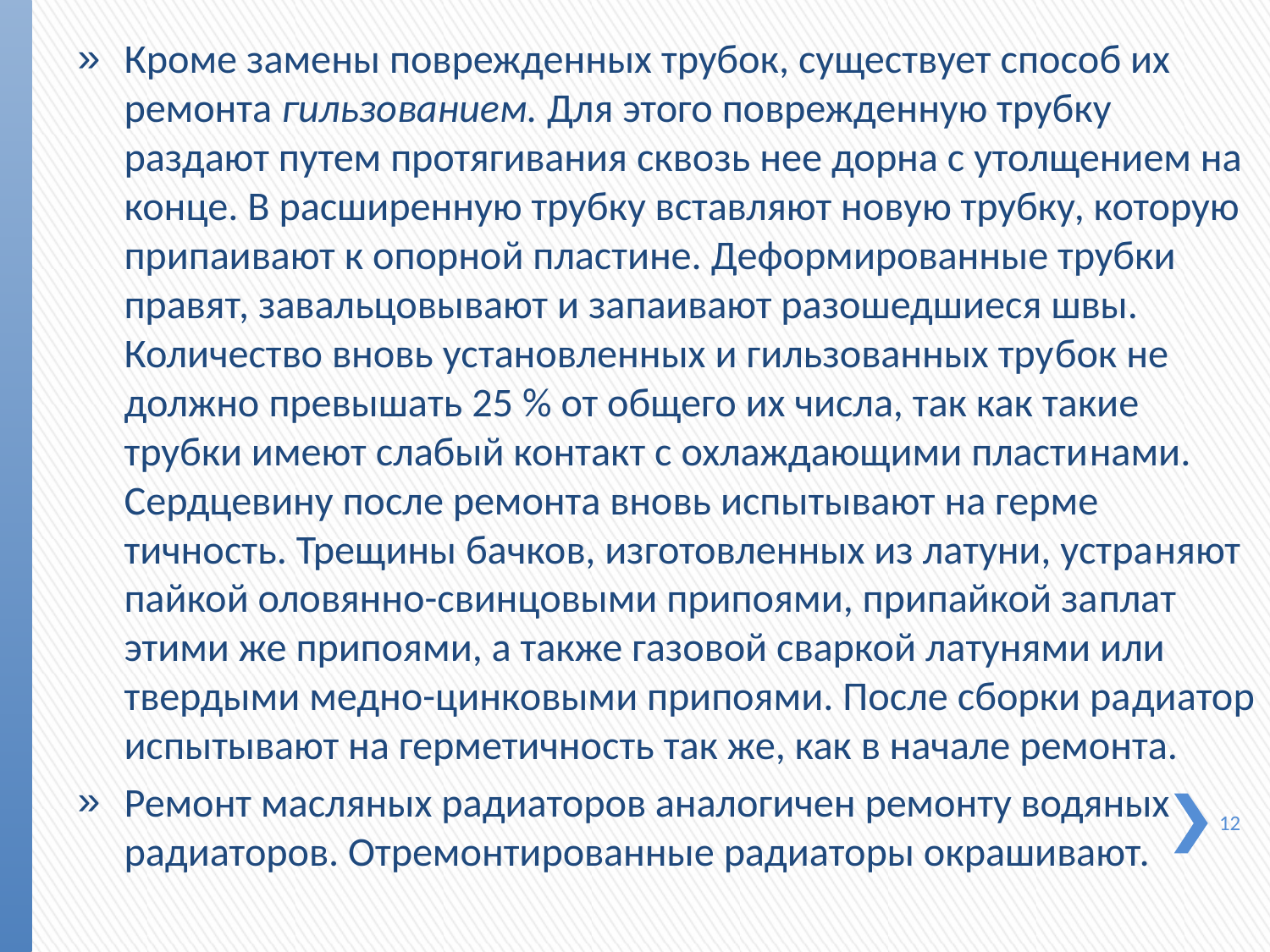

Кроме замены поврежденных трубок, существует способ их ремонта гильзованием. Для этого поврежденную трубку раздают путем протягивания сквозь нее дорна с утолщением на конце. В расширенную трубку вставляют новую трубку, которую припаивают к опорной пластине. Деформированные трубки правят, завальцовывают и запаивают разошедшиеся швы. Количество вновь установленных и гильзованных тру­бок не должно превышать 25 % от общего их числа, так как такие трубки имеют слабый контакт с охлаждающими пласти­нами. Сердцевину после ремонта вновь испытывают на герме­тичность. Трещины бачков, изготовленных из латуни, устра­няют пайкой оловянно-свинцовыми припоями, припайкой за­плат этими же припоями, а также газовой сваркой латунями или твердыми медно-цинковыми припоями. После сборки ра­диатор испытывают на герметичность так же, как в начале ремонта.
Ремонт масляных радиаторов аналогичен ремонту водяных радиаторов. Отремонтированные радиаторы окрашивают.

12